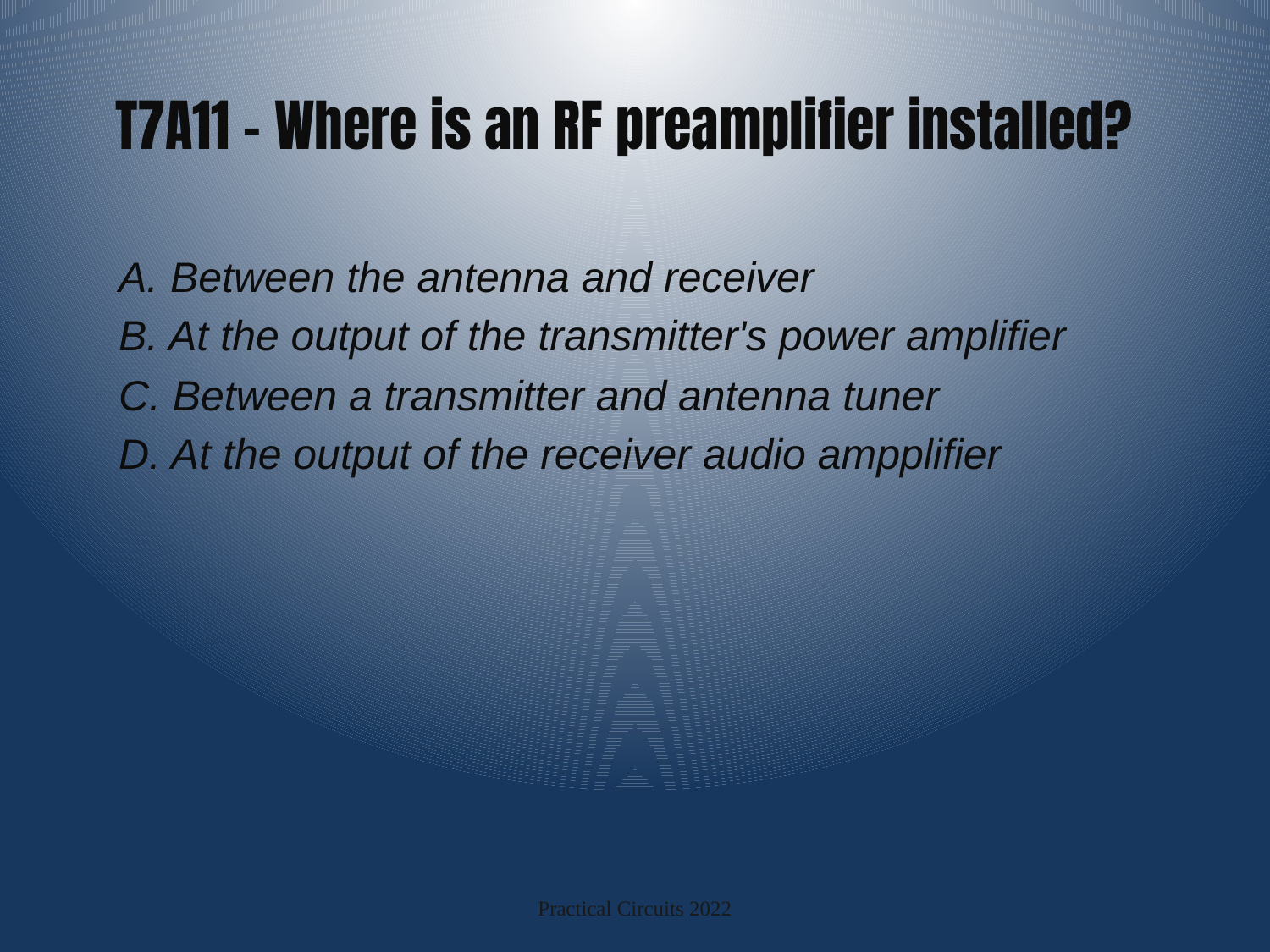

# T7A11 - Where is an RF preamplifier installed?
A. Between the antenna and receiver
B. At the output of the transmitter's power amplifier
C. Between a transmitter and antenna tuner
D. At the output of the receiver audio ampplifier
Practical Circuits 2022